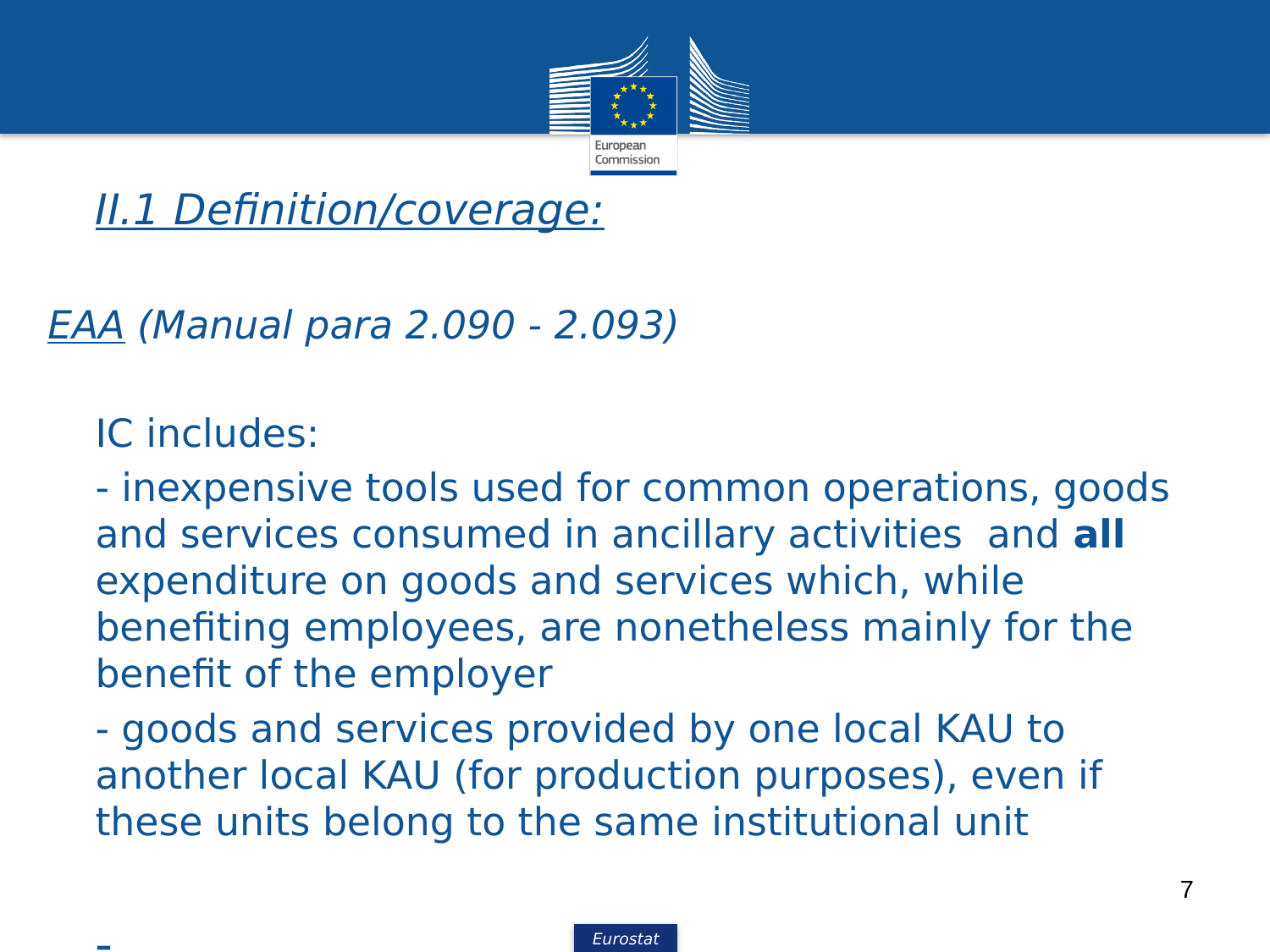

II.1 Definition/coverage:

EAA (Manual para 2.090 - 2.093)

IC includes:
- inexpensive tools used for common operations, goods and services consumed in ancillary activities  and all expenditure on goods and services which, while benefiting employees, are nonetheless mainly for the benefit of the employer
- goods and services provided by one local KAU to another local KAU (for production purposes), even if these units belong to the same institutional unit

-
7